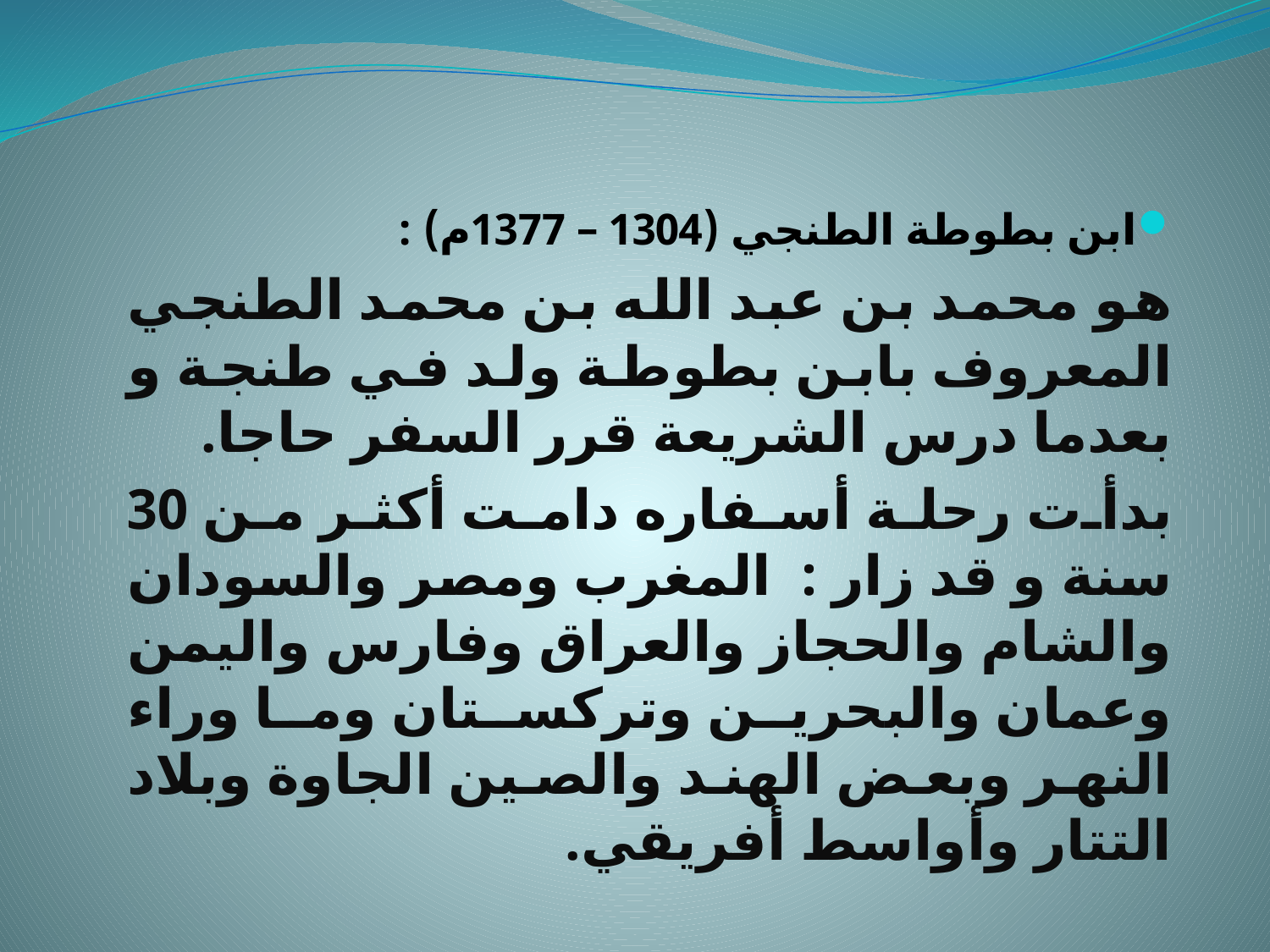

ابن بطوطة الطنجي (1304 – 1377م) :
هو محمد بن عبد الله بن محمد الطنجي المعروف بابن بطوطة ولد في طنجة و بعدما درس الشريعة قرر السفر حاجا.
بدأت رحلة أسفاره دامت أكثر من 30 سنة و قد زار :  المغرب ومصر والسودان والشام والحجاز والعراق وفارس واليمن وعمان والبحرين وتركستان وما وراء النهر وبعض الهند والصين الجاوة وبلاد التتار وأواسط أفريقي.